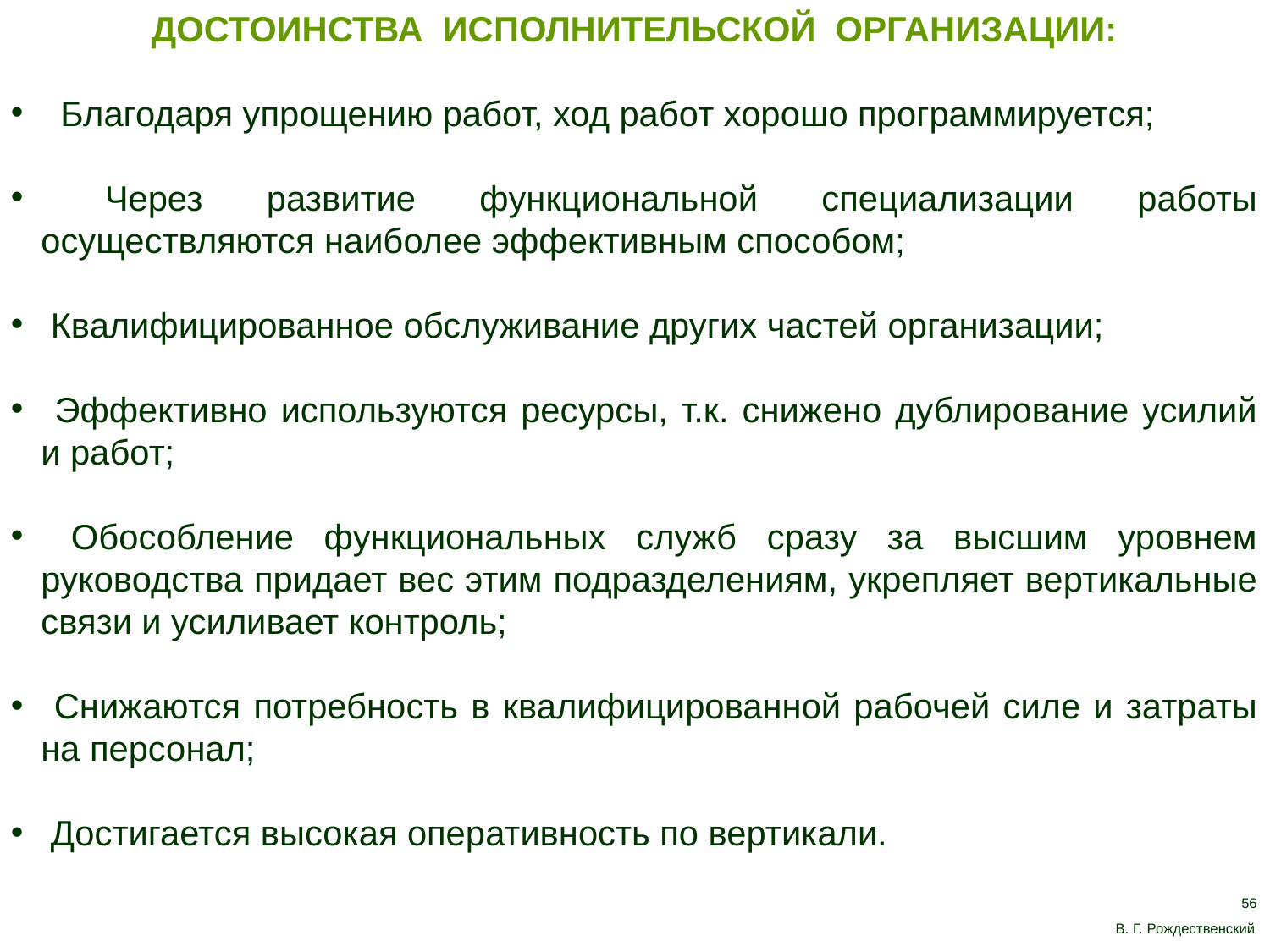

ДОСТОИНСТВА  ИСПОЛНИТЕЛЬСКОЙ  ОРГАНИЗАЦИИ:

  Благодаря упрощению работ, ход работ хорошо программируется;

 Через развитие функциональной специализации работы осуществляются наиболее эффективным способом;

 Квалифицированное обслуживание других частей организации;

 Эффективно используются ресурсы, т.к. снижено дублирование усилий и работ;

 Обособление функциональных служб сразу за высшим уровнем руководства придает вес этим подразделениям, укрепляет вертикальные связи и усиливает контроль;

 Снижаются потребность в квалифицированной рабочей силе и затраты на персонал;

 Достигается высокая оперативность по вертикали.

56
В. Г. Рождественский